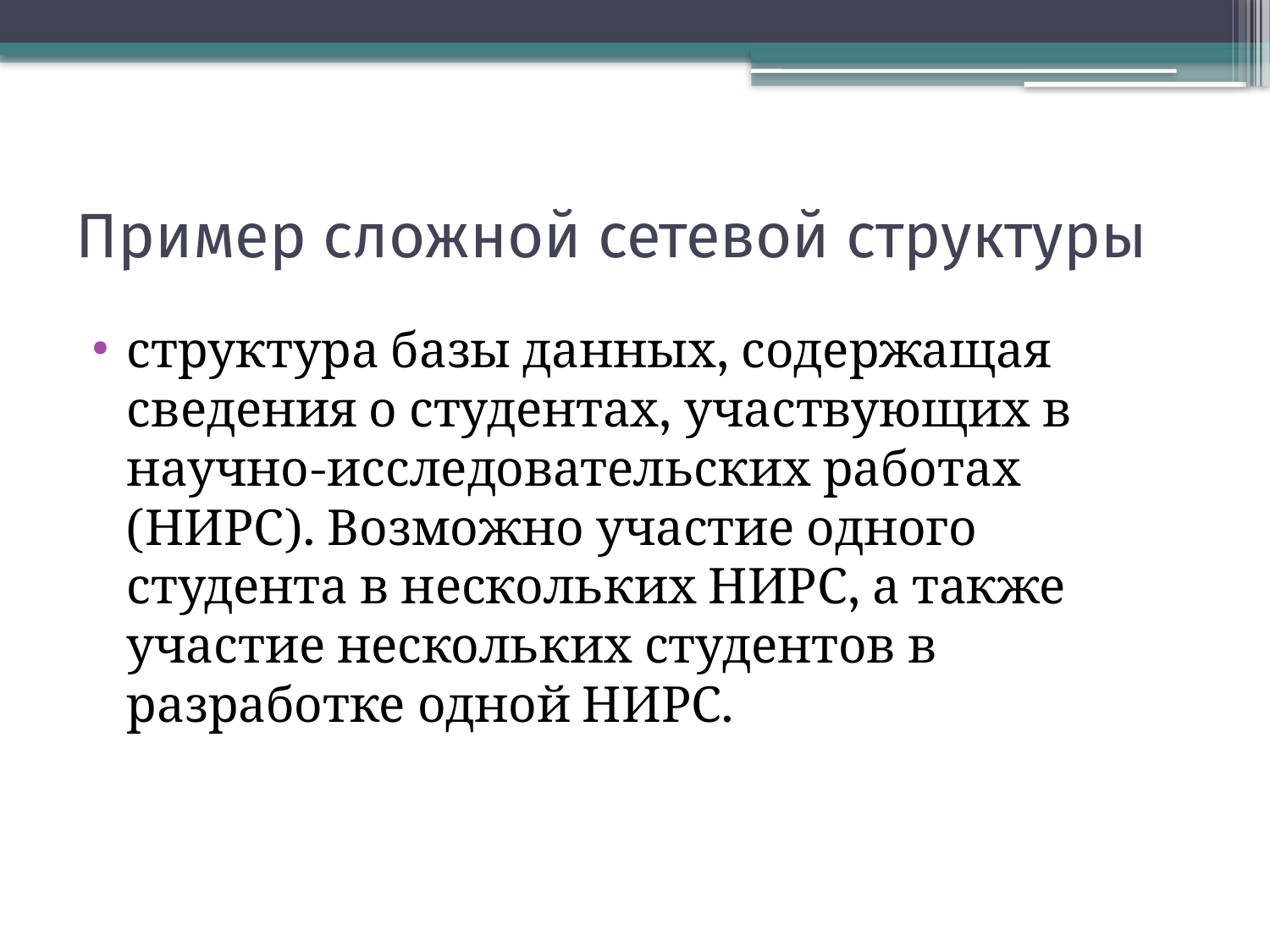

# Пример сложной сетевой структуры
структура базы данных, содержащая сведения о студентах, участвующих в научно-исследовательских работах (НИРС). Возможно участие одного студента в нескольких НИРС, а также участие нескольких студентов в разработке одной НИРС.